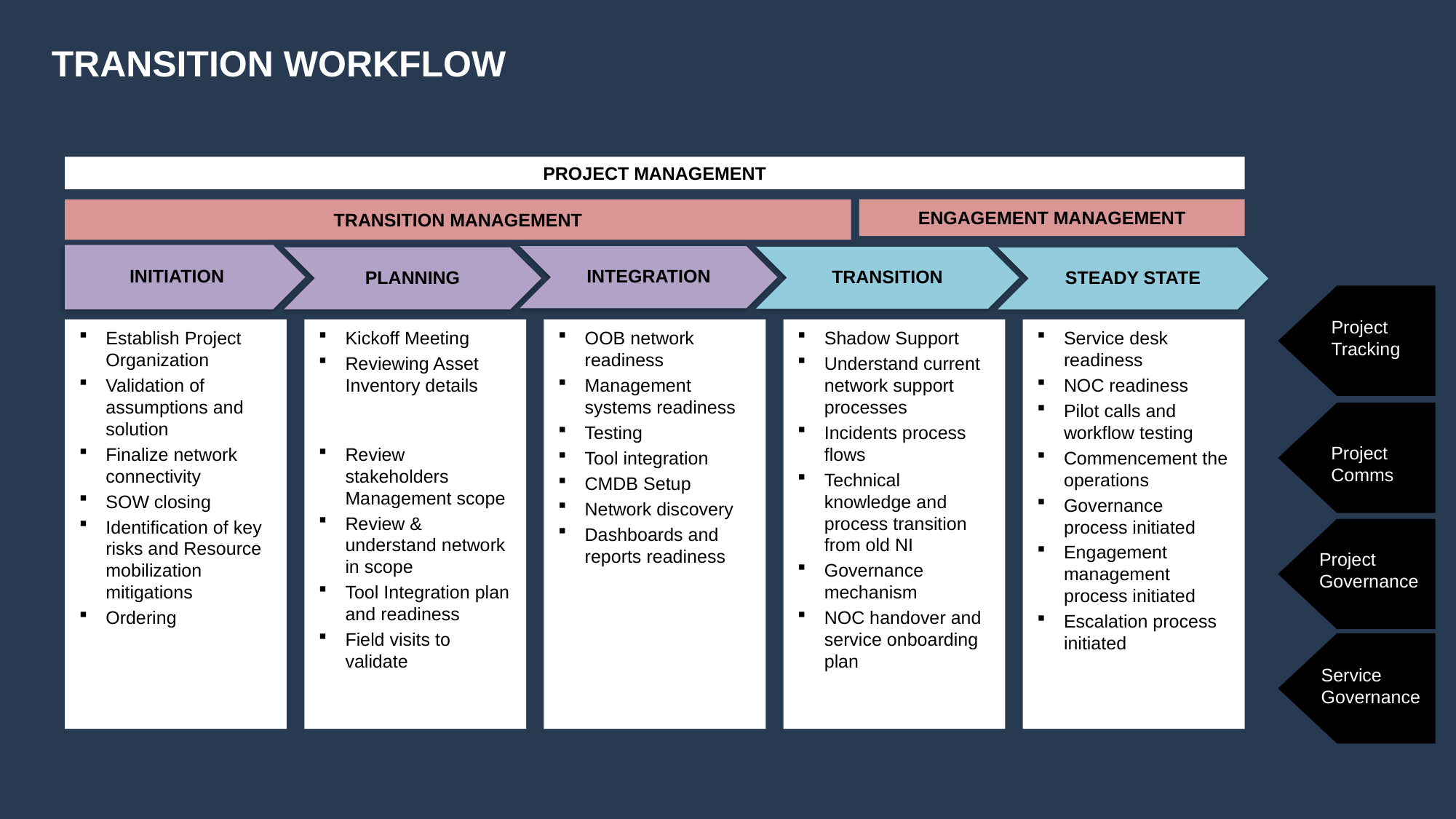

# TRANSITION WORKFLOW
PROJECT MANAGEMENT
TRANSITION MANAGEMENT
ENGAGEMENT MANAGEMENT
INITIATION
INTEGRATION
TRANSITION
PLANNING
STEADY STATE

Project Tracking
Service desk readiness
NOC readiness
Pilot calls and workflow testing
Commencement the operations
Governance process initiated
Engagement management process initiated
Escalation process initiated
OOB network readiness
Management systems readiness
Testing
Tool integration
CMDB Setup
Network discovery
Dashboards and reports readiness

Shadow Support
Understand current network support processes
Incidents process flows
Technical knowledge and process transition from old NI
Governance mechanism
NOC handover and service onboarding plan

Establish Project Organization
Validation of assumptions and solution
Finalize network connectivity
SOW closing
Identification of key risks and Resource mobilization mitigations
Ordering
Kickoff Meeting
Reviewing Asset Inventory details
Review stakeholders Management scope
Review & understand network in scope
Tool Integration plan and readiness
Field visits to validate

Project Comms

Project Governance

Service Governance